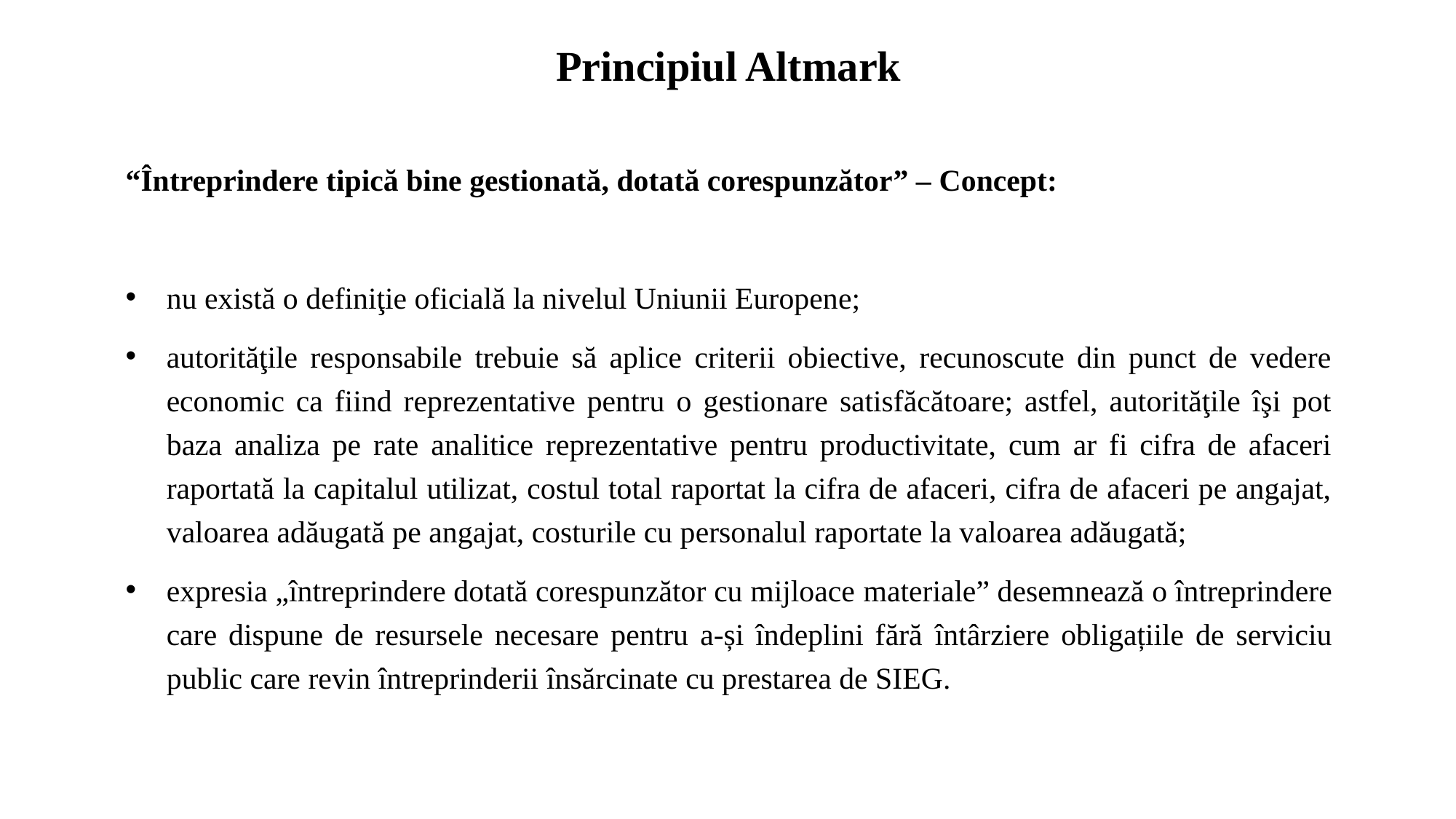

# Principiul Altmark
“Întreprindere tipică bine gestionată, dotată corespunzător” – Concept:

nu există o definiţie oficială la nivelul Uniunii Europene;
autorităţile responsabile trebuie să aplice criterii obiective, recunoscute din punct de vedere economic ca fiind reprezentative pentru o gestionare satisfăcătoare; astfel, autorităţile îşi pot baza analiza pe rate analitice reprezentative pentru productivitate, cum ar fi cifra de afaceri raportată la capitalul utilizat, costul total raportat la cifra de afaceri, cifra de afaceri pe angajat, valoarea adăugată pe angajat, costurile cu personalul raportate la valoarea adăugată;
expresia „întreprindere dotată corespunzător cu mijloace materiale” desemnează o întreprindere care dispune de resursele necesare pentru a-și îndeplini fără întârziere obligațiile de serviciu public care revin întreprinderii însărcinate cu prestarea de SIEG.